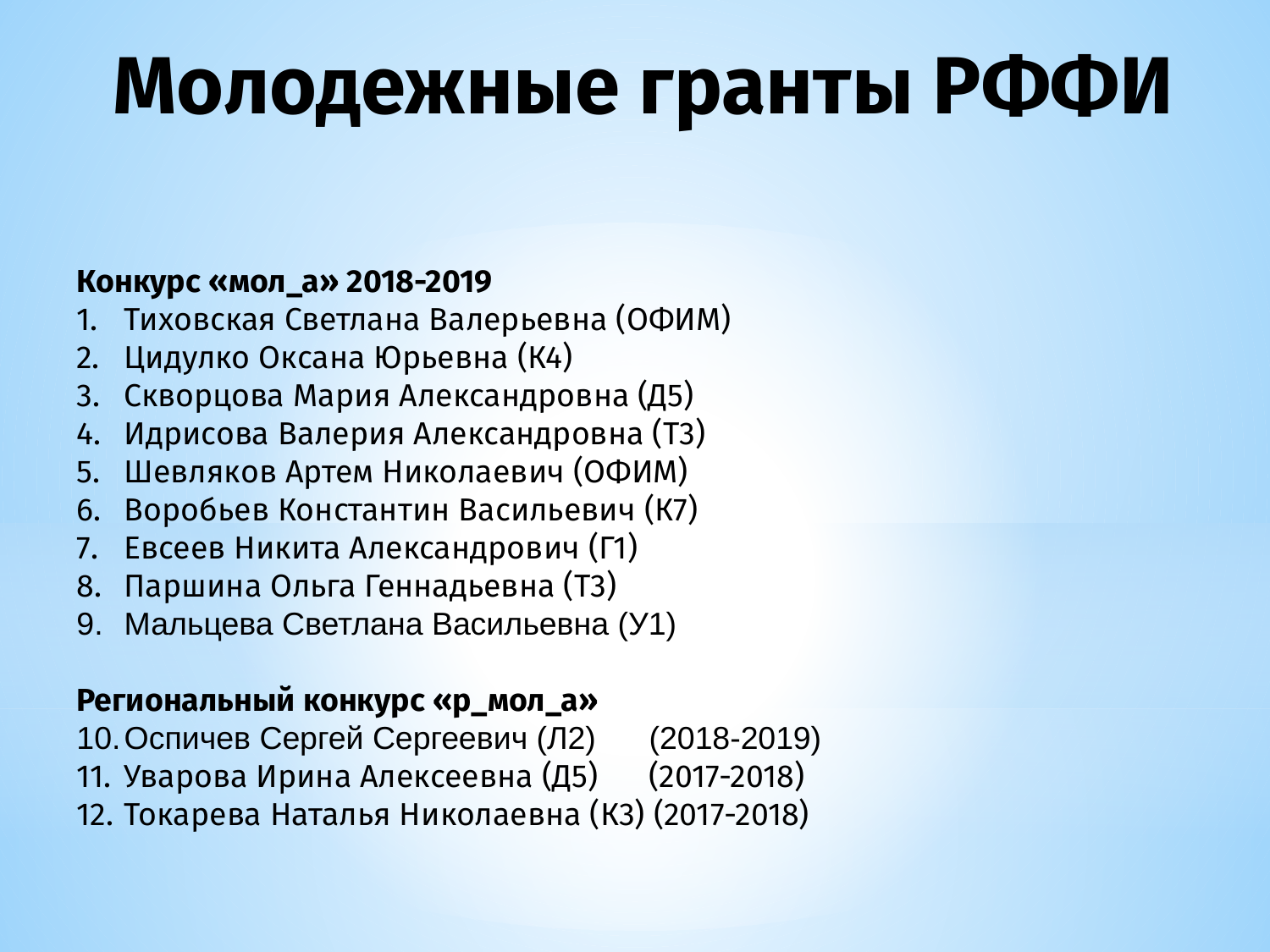

# Молодежные гранты РФФИ

Конкурс «мол_а» 2018-2019
Тиховская Светлана Валерьевна (ОФИМ)
Цидулко Оксана Юрьевна (К4)
Скворцова Мария Александровна (Д5)
Идрисова Валерия Александровна (Т3)
Шевляков Артем Николаевич (ОФИМ)
Воробьев Константин Васильевич (К7)
Евсеев Никита Александрович (Г1)
Паршина Ольга Геннадьевна (Т3)
Мальцева Светлана Васильевна (У1)

Региональный конкурс «р_мол_а»
Оспичев Сергей Сергеевич (Л2)      (2018-2019)
Уварова Ирина Алексеевна (Д5)      (2017-2018)
Токарева Наталья Николаевна (К3) (2017-2018)